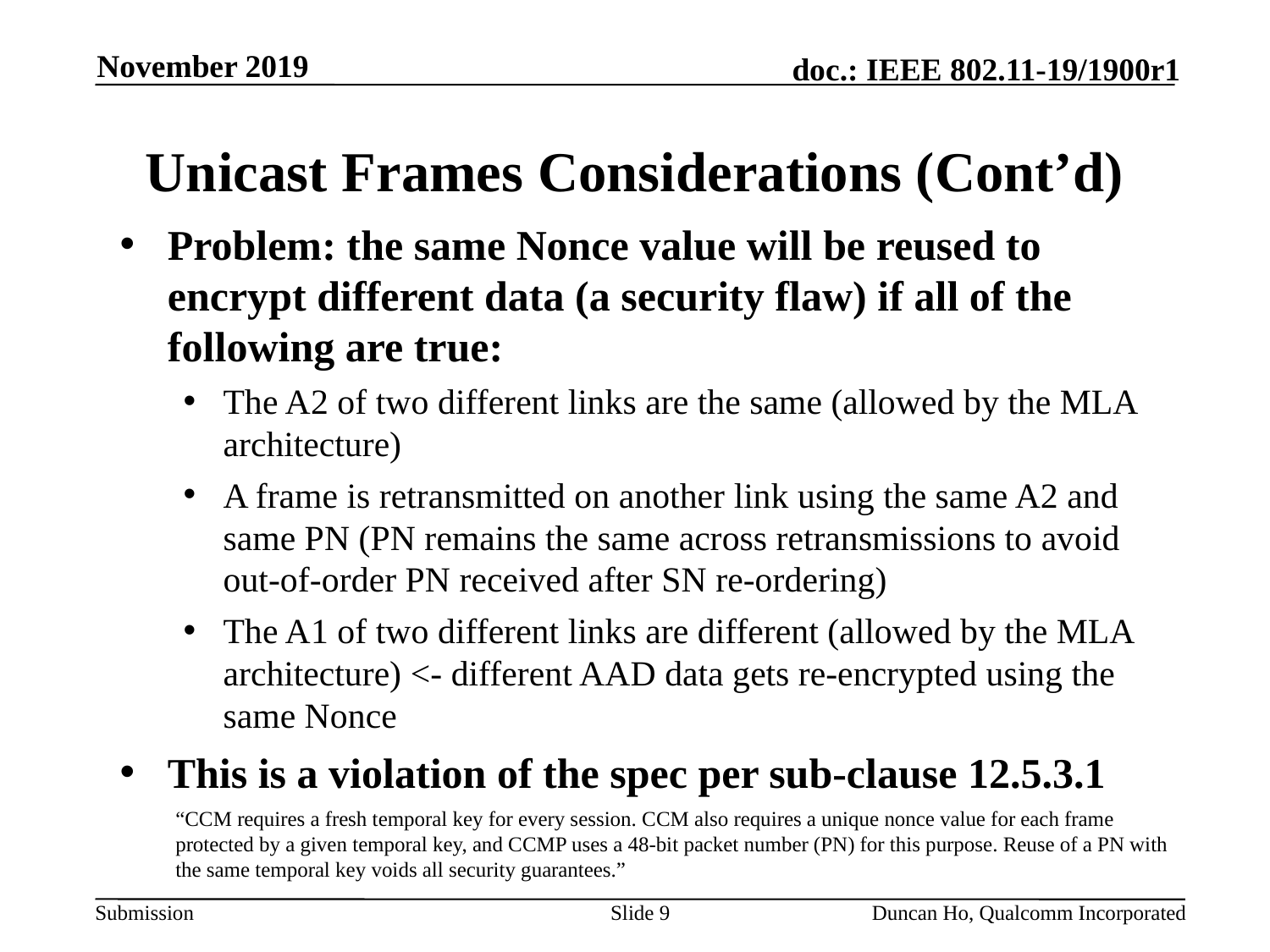

November 2019
# Unicast Frames Considerations (Cont’d)
Problem: the same Nonce value will be reused to encrypt different data (a security flaw) if all of the following are true:
The A2 of two different links are the same (allowed by the MLA architecture)
A frame is retransmitted on another link using the same A2 and same PN (PN remains the same across retransmissions to avoid out-of-order PN received after SN re-ordering)
The A1 of two different links are different (allowed by the MLA architecture) <- different AAD data gets re-encrypted using the same Nonce
This is a violation of the spec per sub-clause 12.5.3.1
“CCM requires a fresh temporal key for every session. CCM also requires a unique nonce value for each frame protected by a given temporal key, and CCMP uses a 48-bit packet number (PN) for this purpose. Reuse of a PN with the same temporal key voids all security guarantees.”
Slide 9
Duncan Ho, Qualcomm Incorporated